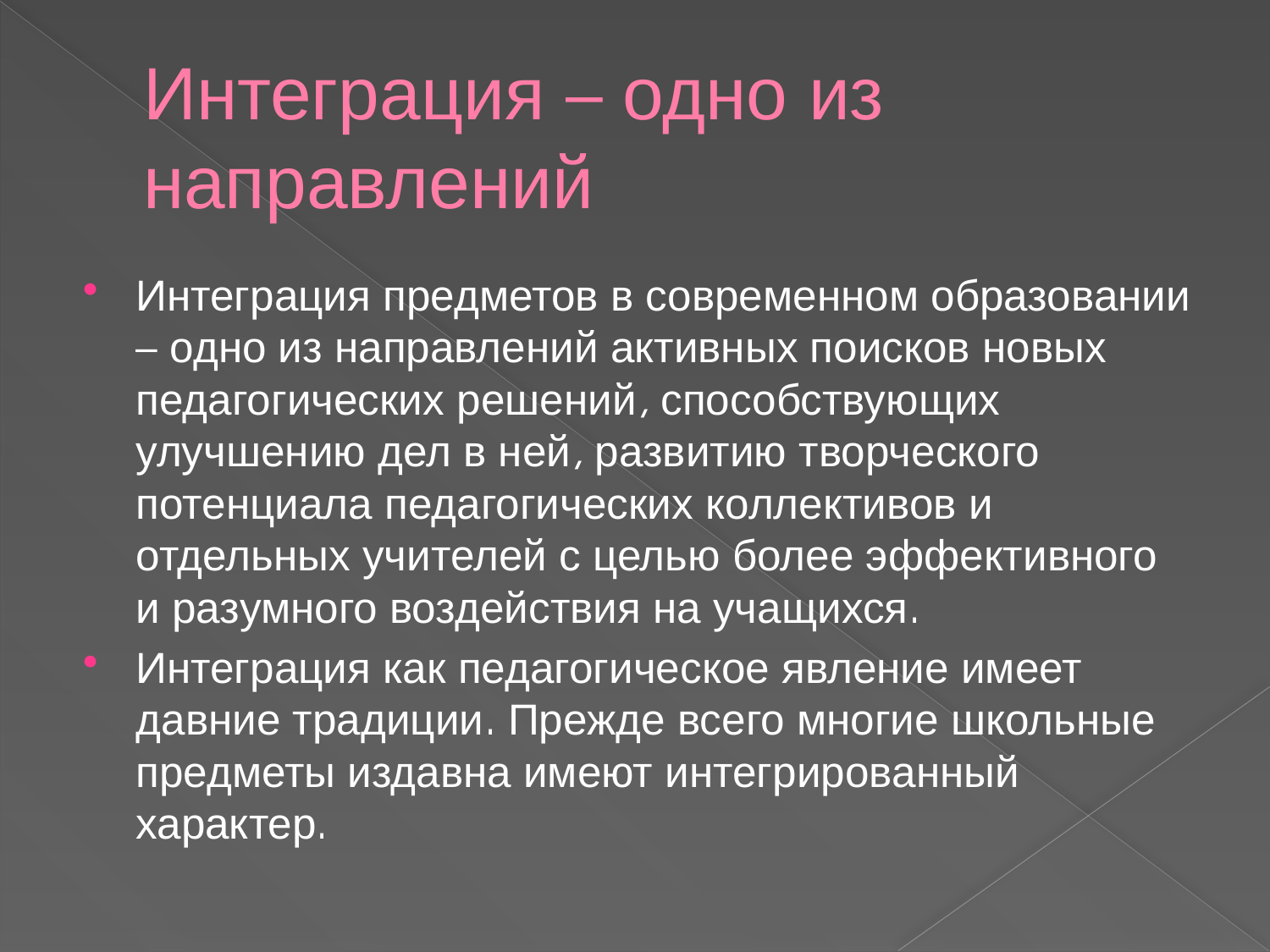

# Интеграция – одно из направлений
Интеграция предметов в современном образовании – одно из направлений активных поисков новых педагогических решений, способствующих улучшению дел в ней, развитию творческого потенциала педагогических коллективов и отдельных учителей с целью более эффективного и разумного воздействия на учащихся.
Интеграция как педагогическое явление имеет давние традиции. Прежде всего многие школьные предметы издавна имеют интегрированный характер.